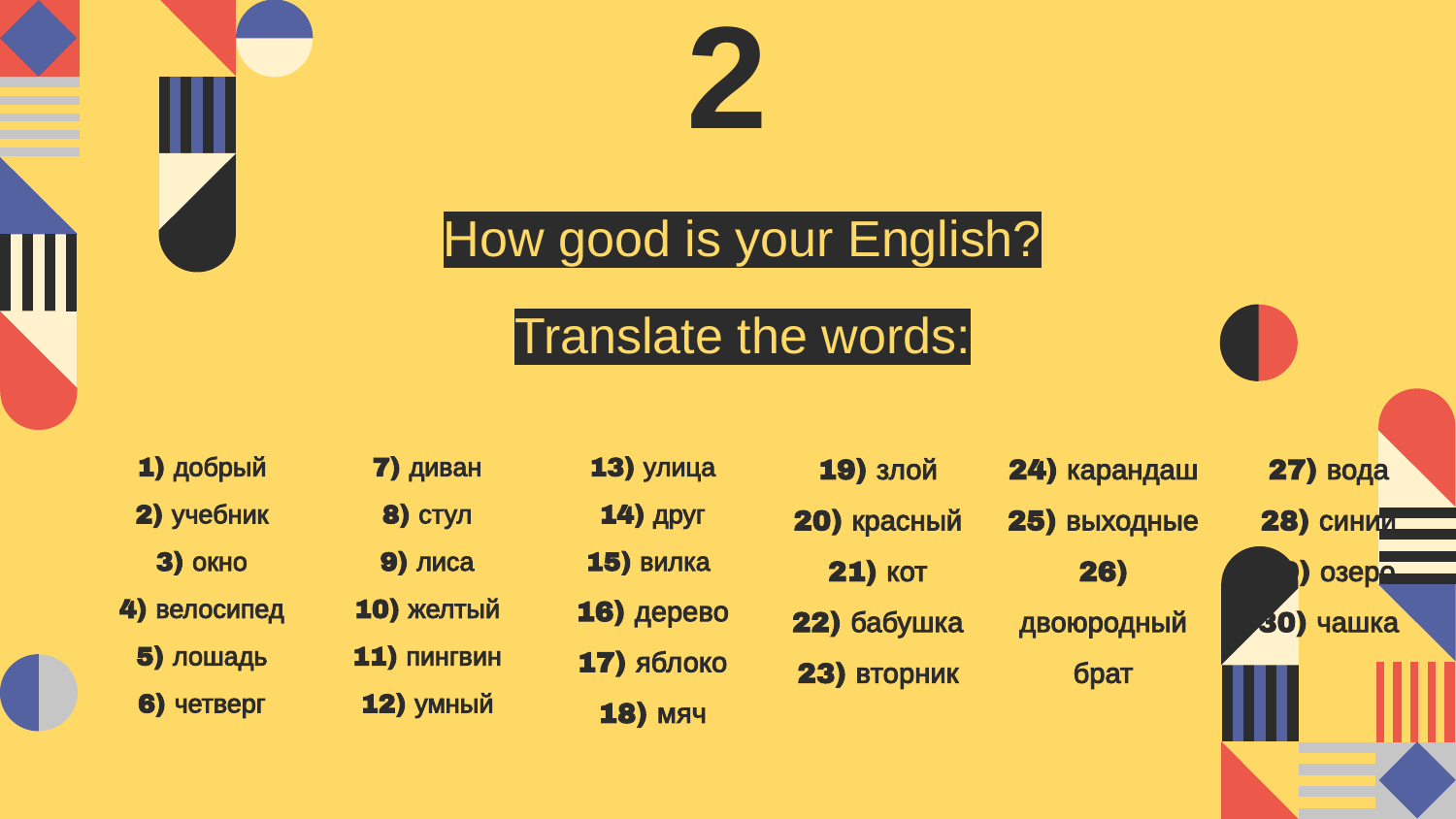

2
How good is your English?

Translate the words:
# 1) добрый 2) учебник 3) окно 4) велосипед 5) лошадь 6) четверг 7) диван 8) стул 9) лиса 10) желтый 11) пингвин 12) умный 13) улица 14) друг 15) вилка 16) дерево 17) яблоко 18) мяч 19) злой 20) красный 21) кот 22) бабушка 23) вторник 24) карандаш 25) выходные 26) двоюродный брат 27) вода 28) синий 29) озеро 30) чашка